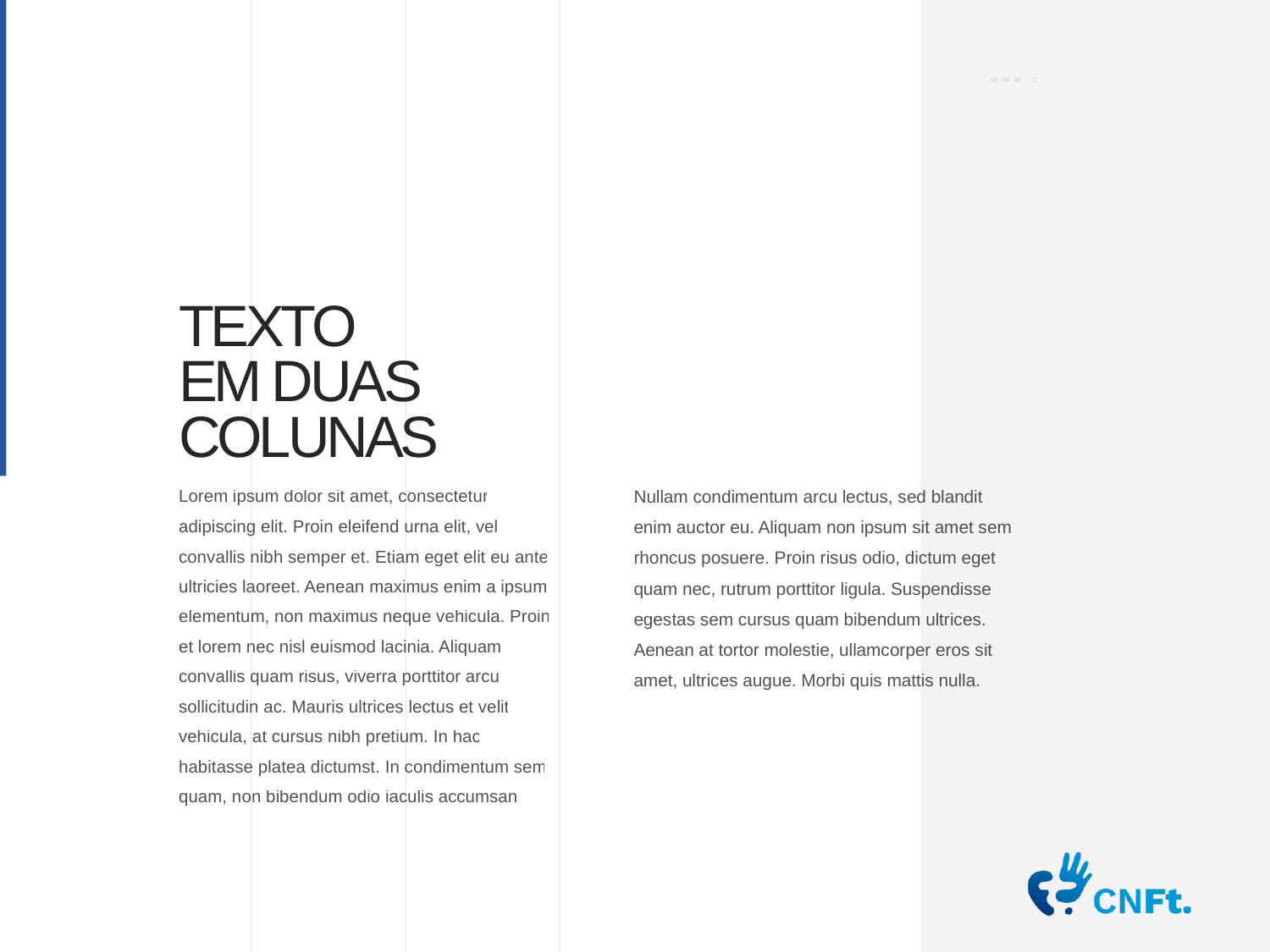

6
# TEXTO EM DUAS COLUNAS
Lorem ipsum dolor sit amet, consectetur adipiscing elit. Proin eleifend urna elit, vel convallis nibh semper et. Etiam eget elit eu ante ultricies laoreet. Aenean maximus enim a ipsum elementum, non maximus neque vehicula. Proin et lorem nec nisl euismod lacinia. Aliquam convallis quam risus, viverra porttitor arcu sollicitudin ac. Mauris ultrices lectus et velit vehicula, at cursus nibh pretium. In hac habitasse platea dictumst. In condimentum sem quam, non bibendum odio iaculis accumsan.
Nullam condimentum arcu lectus, sed blandit enim auctor eu. Aliquam non ipsum sit amet sem rhoncus posuere. Proin risus odio, dictum eget quam nec, rutrum porttitor ligula. Suspendisse egestas sem cursus quam bibendum ultrices. Aenean at tortor molestie, ullamcorper eros sit amet, ultrices augue. Morbi quis mattis nulla.